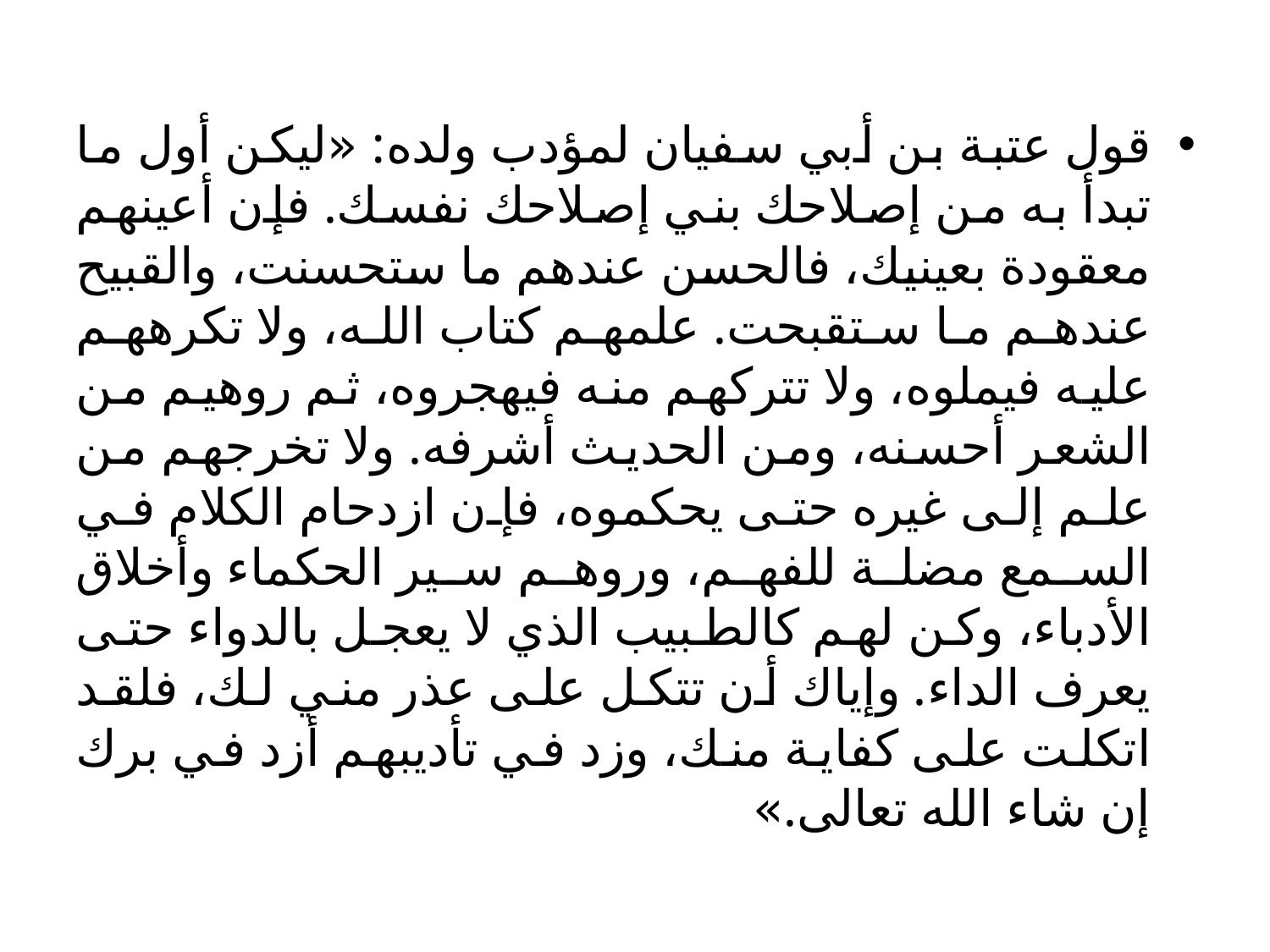

قول عتبة بن أبي سفيان لمؤدب ولده: «ليكن أول ما تبدأ به من إصلاحك بني إصلاحك نفسك. فإن أعينهم معقودة بعينيك، فالحسن عندهم ما ستحسنت، والقبيح عندهم ما ستقبحت. علمهم كتاب الله، ولا تكرههم عليه فيملوه، ولا تتركهم منه فيهجروه، ثم روهيم من الشعر أحسنه، ومن الحديث أشرفه. ولا تخرجهم من علم إلى غيره حتى يحكموه، فإن ازدحام الكلام في السمع مضلة للفهم، وروهم سير الحكماء وأخلاق الأدباء، وكن لهم كالطبيب الذي لا يعجل بالدواء حتى يعرف الداء. وإياك أن تتكل على عذر مني لك، فلقد اتكلت على كفاية منك، وزد في تأديبهم أزد في برك إن شاء الله تعالى.»